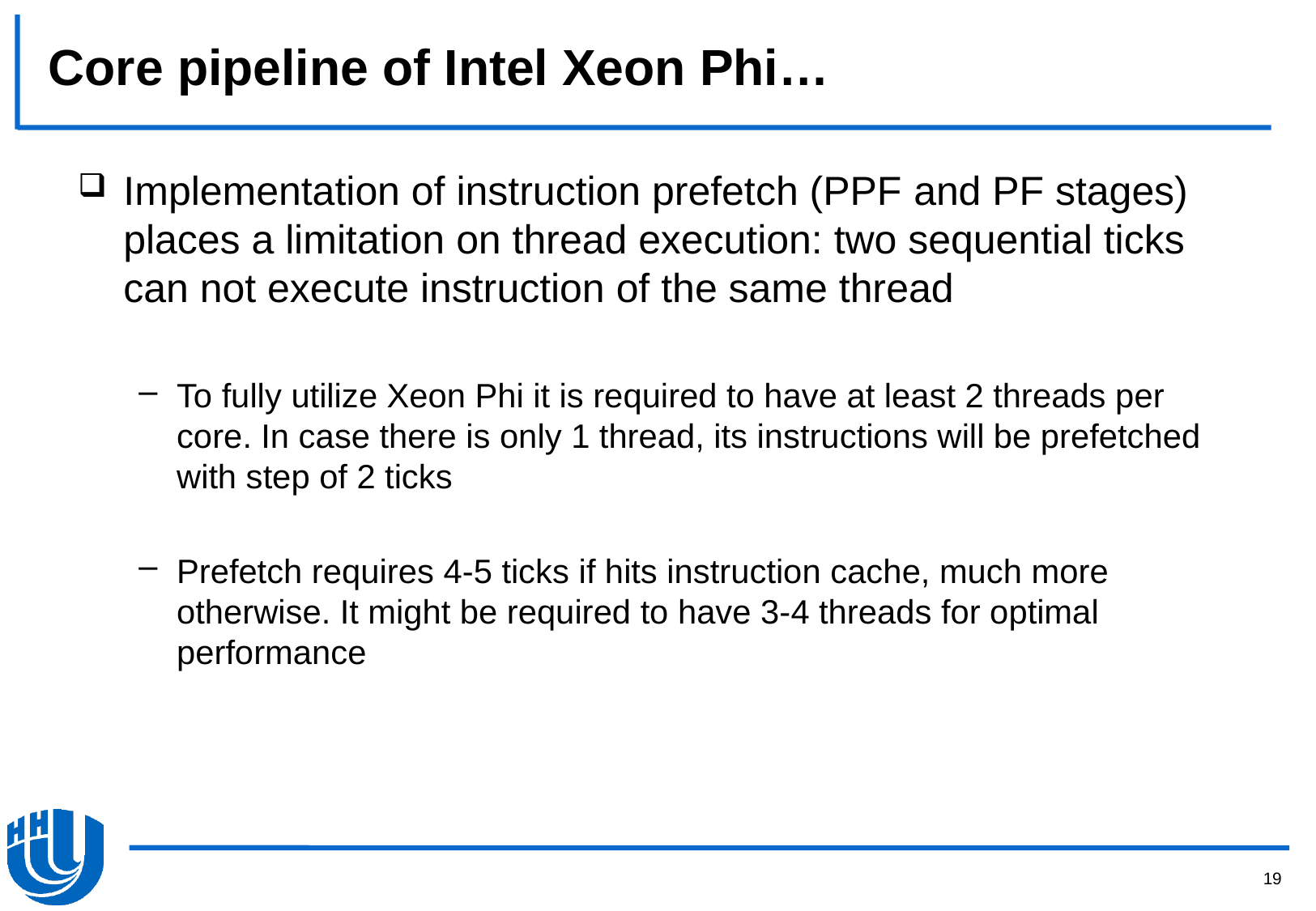

# Core pipeline of Intel Xeon Phi…
Implementation of instruction prefetch (PPF and PF stages) places a limitation on thread execution: two sequential ticks can not execute instruction of the same thread

To fully utilize Xeon Phi it is required to have at least 2 threads per core. In case there is only 1 thread, its instructions will be prefetched with step of 2 ticks

Prefetch requires 4-5 ticks if hits instruction cache, much more otherwise. It might be required to have 3-4 threads for optimal performance
19